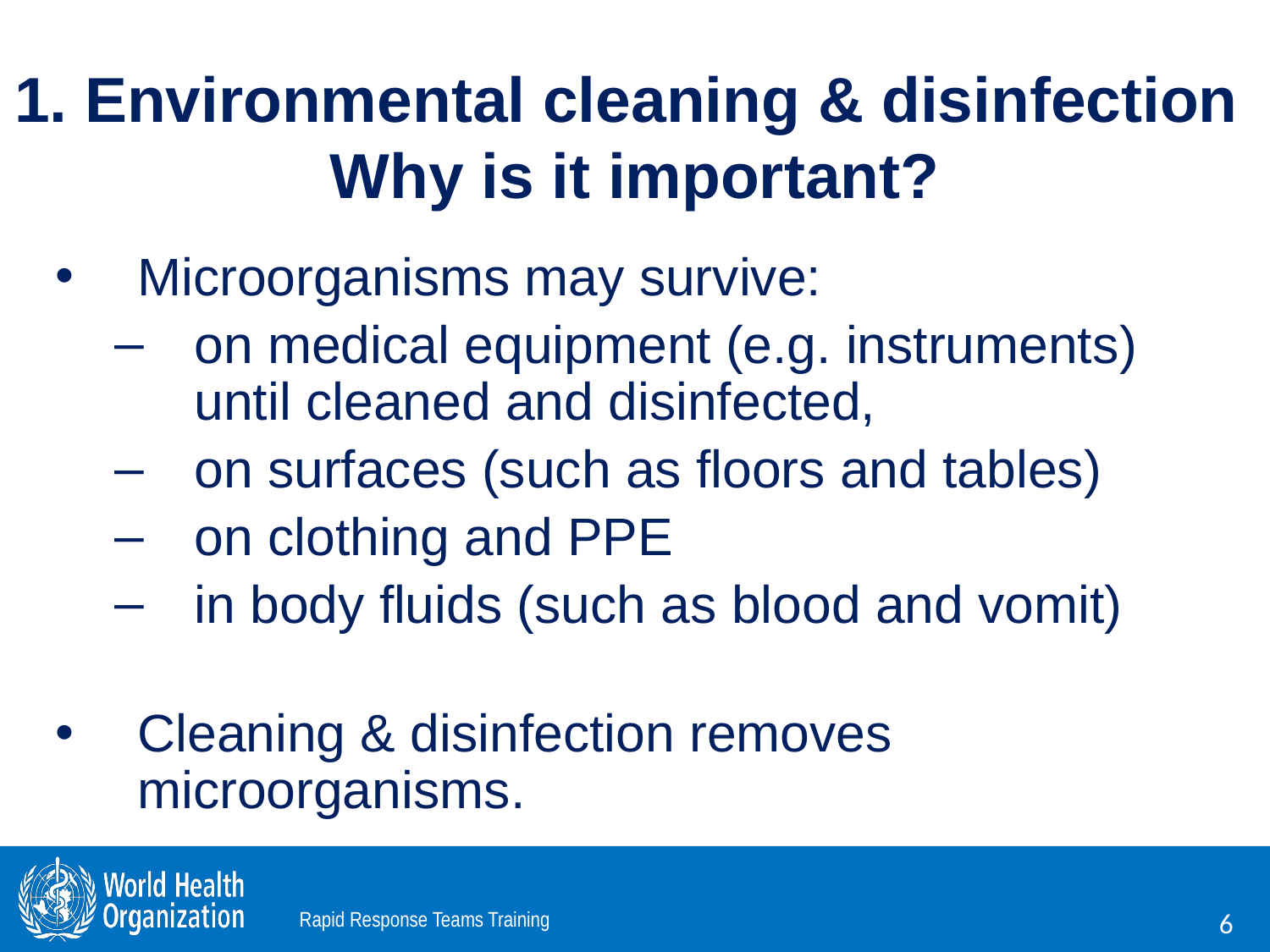

# 1. Environmental cleaning & disinfection Why is it important?
Microorganisms may survive:
on medical equipment (e.g. instruments) until cleaned and disinfected,
on surfaces (such as floors and tables)
on clothing and PPE
in body fluids (such as blood and vomit)

Cleaning & disinfection removes microorganisms.